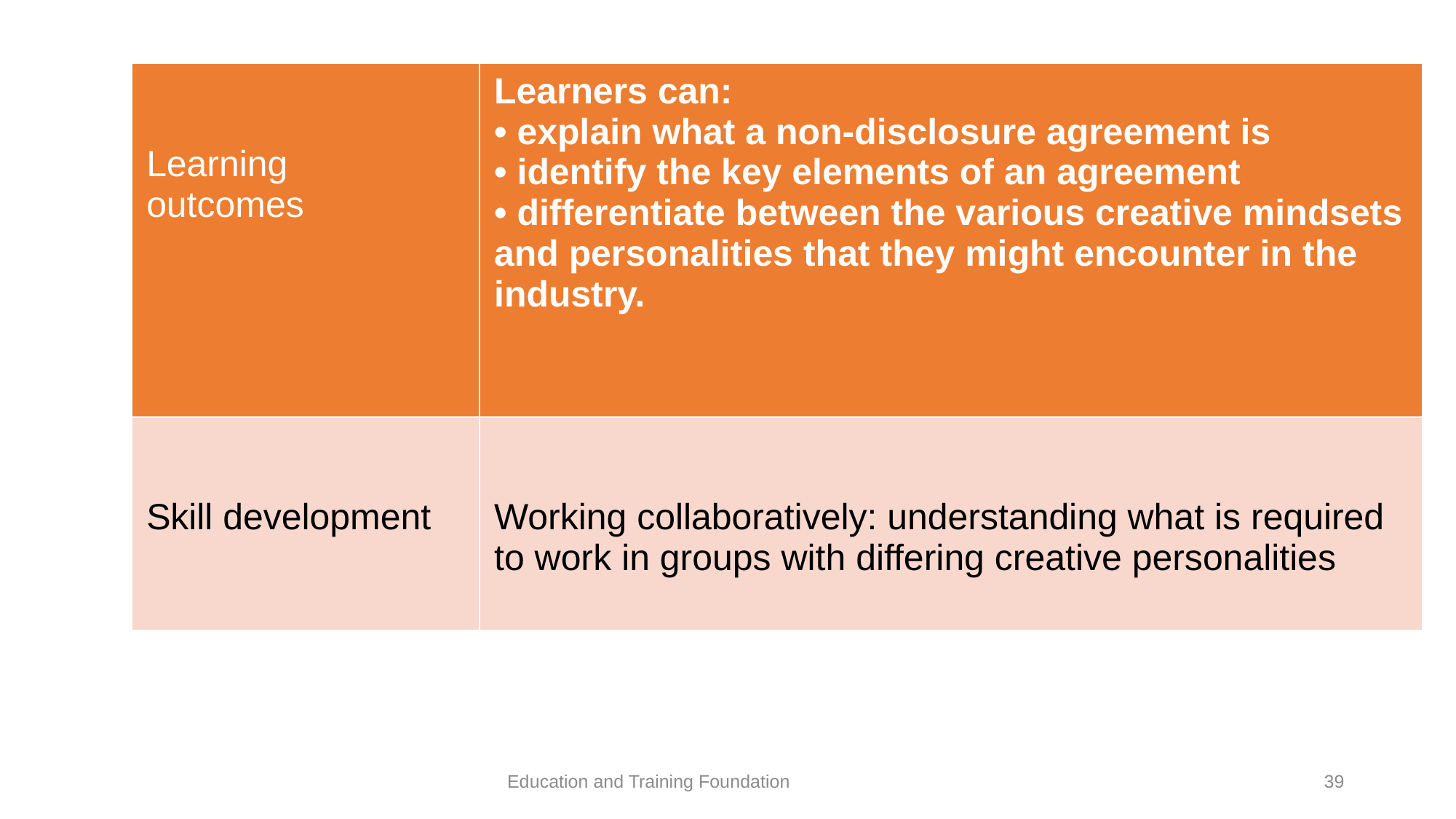

| Learning outcomes | Learners can: • explain what a non-disclosure agreement is • identify the key elements of an agreement • differentiate between the various creative mindsets and personalities that they might encounter in the industry. |
| --- | --- |
| Skill development | Working collaboratively: understanding what is required to work in groups with differing creative personalities |
39
Education and Training Foundation